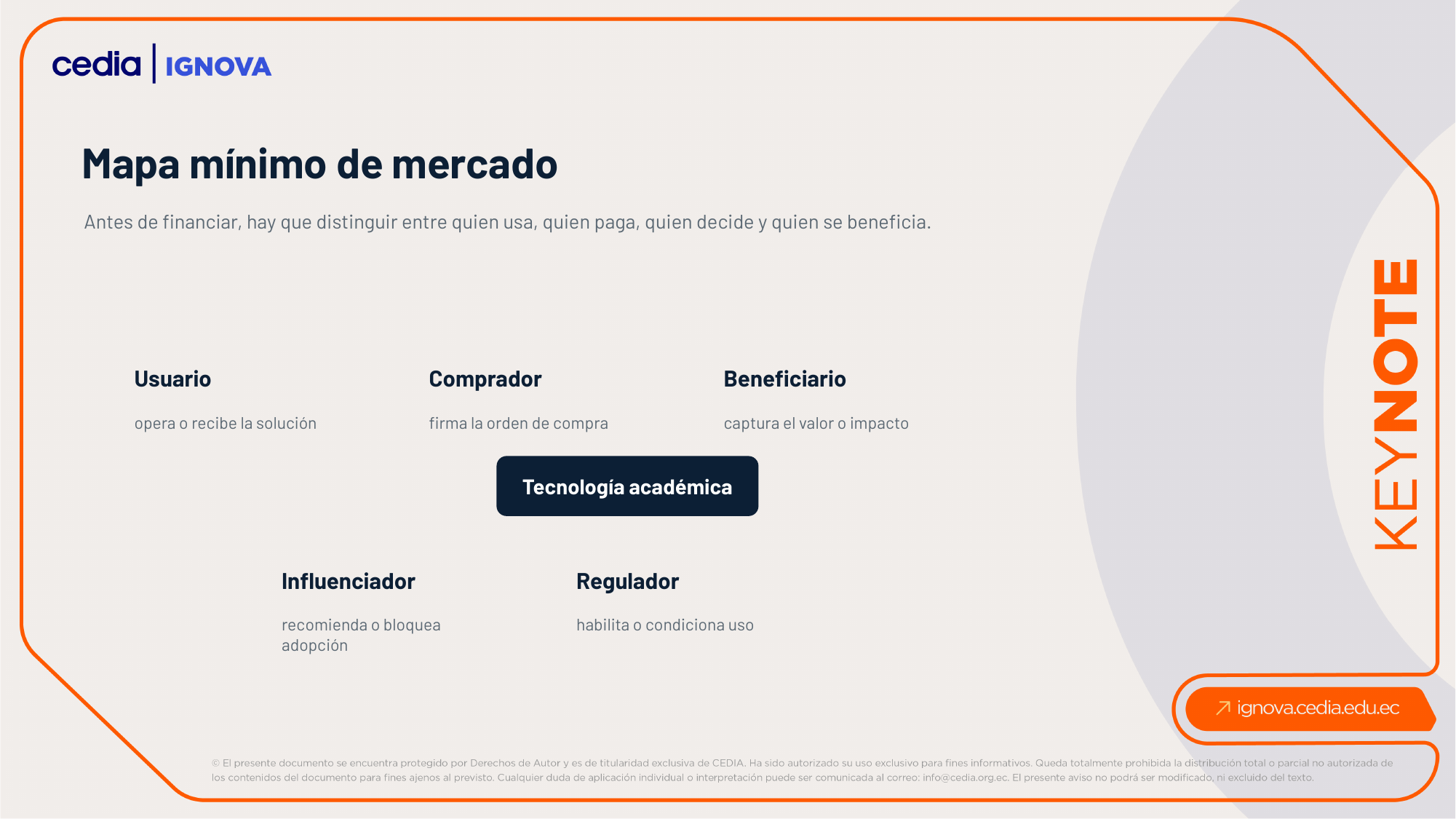

Mapa mínimo de mercado
Antes de financiar, hay que distinguir entre quien usa, quien paga, quien decide y quien se beneficia.
Usuario
Comprador
Beneficiario
opera o recibe la solución
firma la orden de compra
captura el valor o impacto
Tecnología académica
Influenciador
Regulador
recomienda o bloquea adopción
habilita o condiciona uso